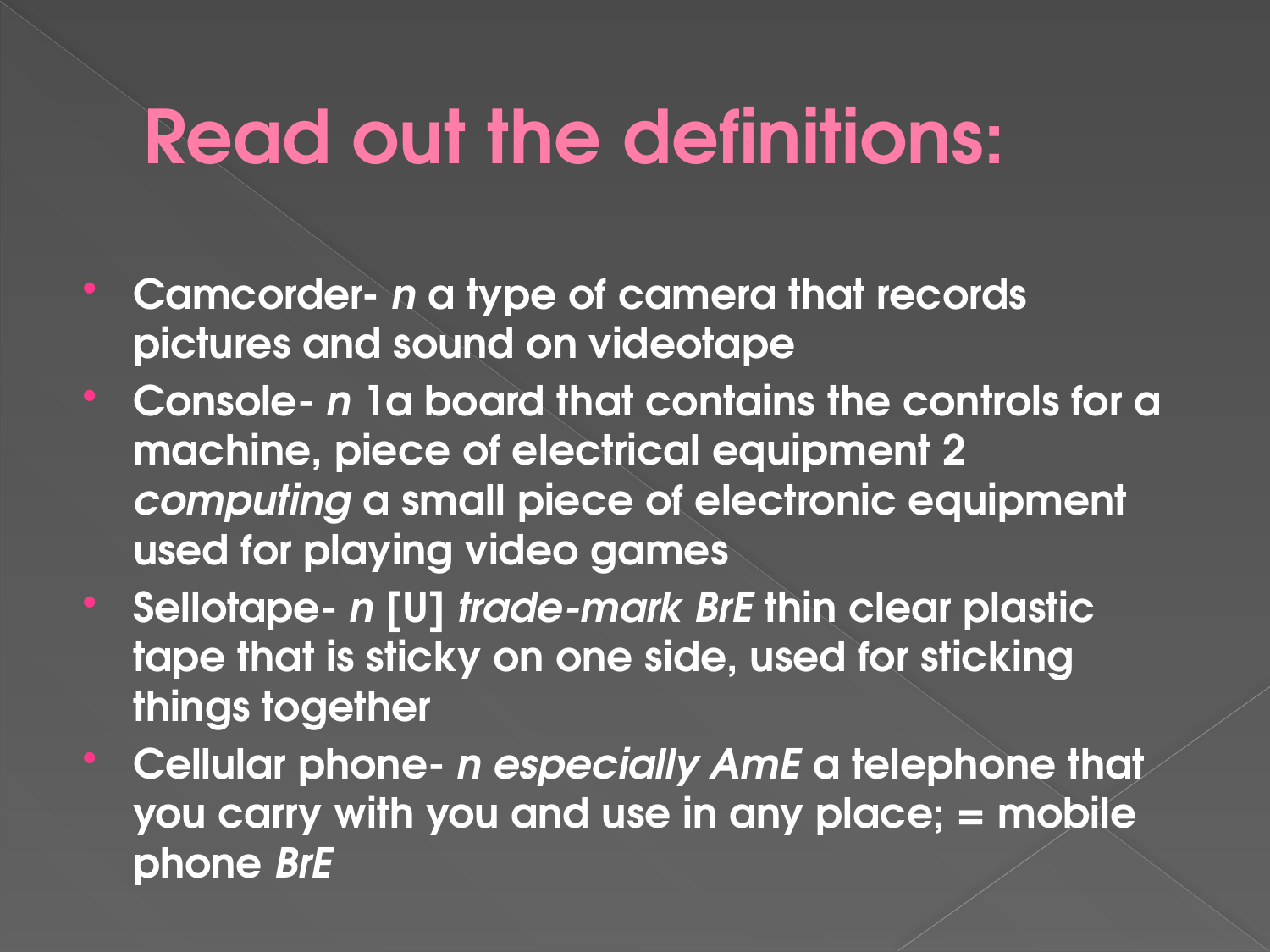

# Read out the definitions:
Camcorder- n a type of camera that records pictures and sound on videotape
Console- n 1a board that contains the controls for a machine, piece of electrical equipment 2 computing a small piece of electronic equipment used for playing video games
Sellotape- n [U] trade-mark BrE thin clear plastic tape that is sticky on one side, used for sticking things together
Cellular phone- n especially AmE a telephone that you carry with you and use in any place; = mobile phone BrE